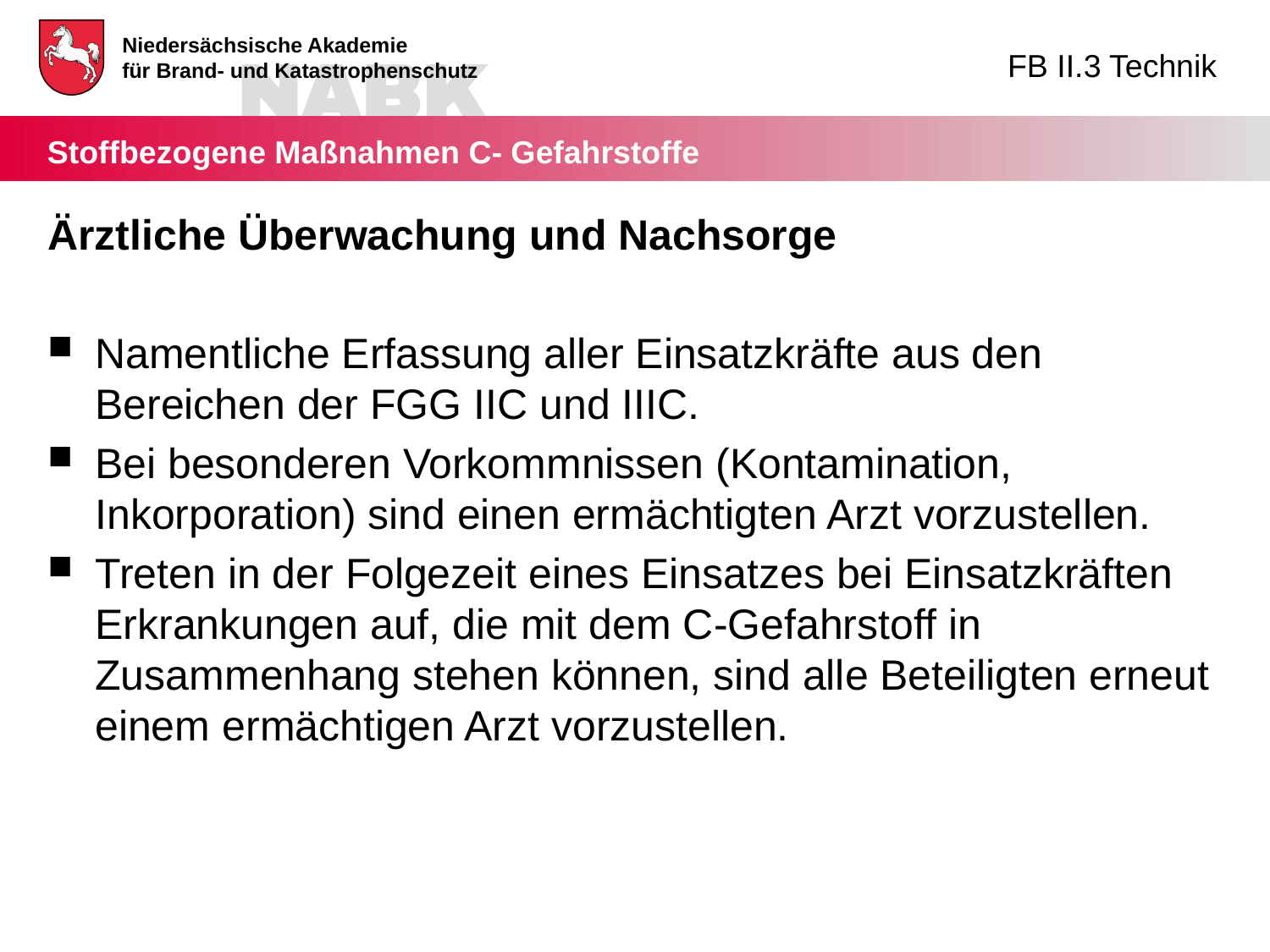

Ärztliche Überwachung und Nachsorge

Namentliche Erfassung aller Einsatzkräfte aus den Bereichen der FGG IIC und IIIC.
Bei besonderen Vorkommnissen (Kontamination, Inkorporation) sind einen ermächtigten Arzt vorzustellen.
Treten in der Folgezeit eines Einsatzes bei Einsatzkräften Erkrankungen auf, die mit dem C-Gefahrstoff in Zusammenhang stehen können, sind alle Beteiligten erneut einem ermächtigen Arzt vorzustellen.